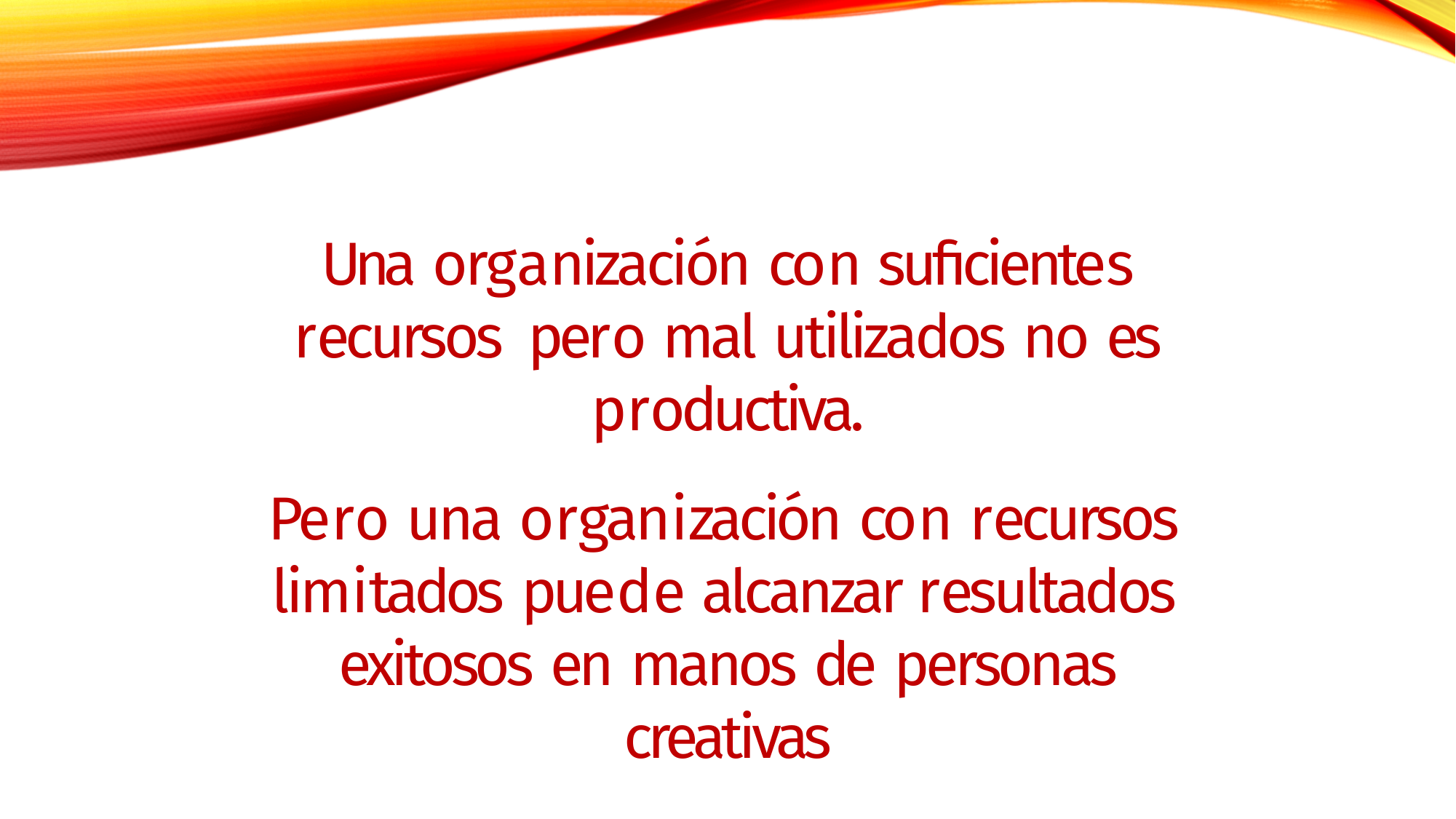

Una organización con suficientes recursos  pero mal utilizados no es productiva.
Pero una organización con recursos  limitados puede alcanzar resultados  exitosos en manos de personas creativas